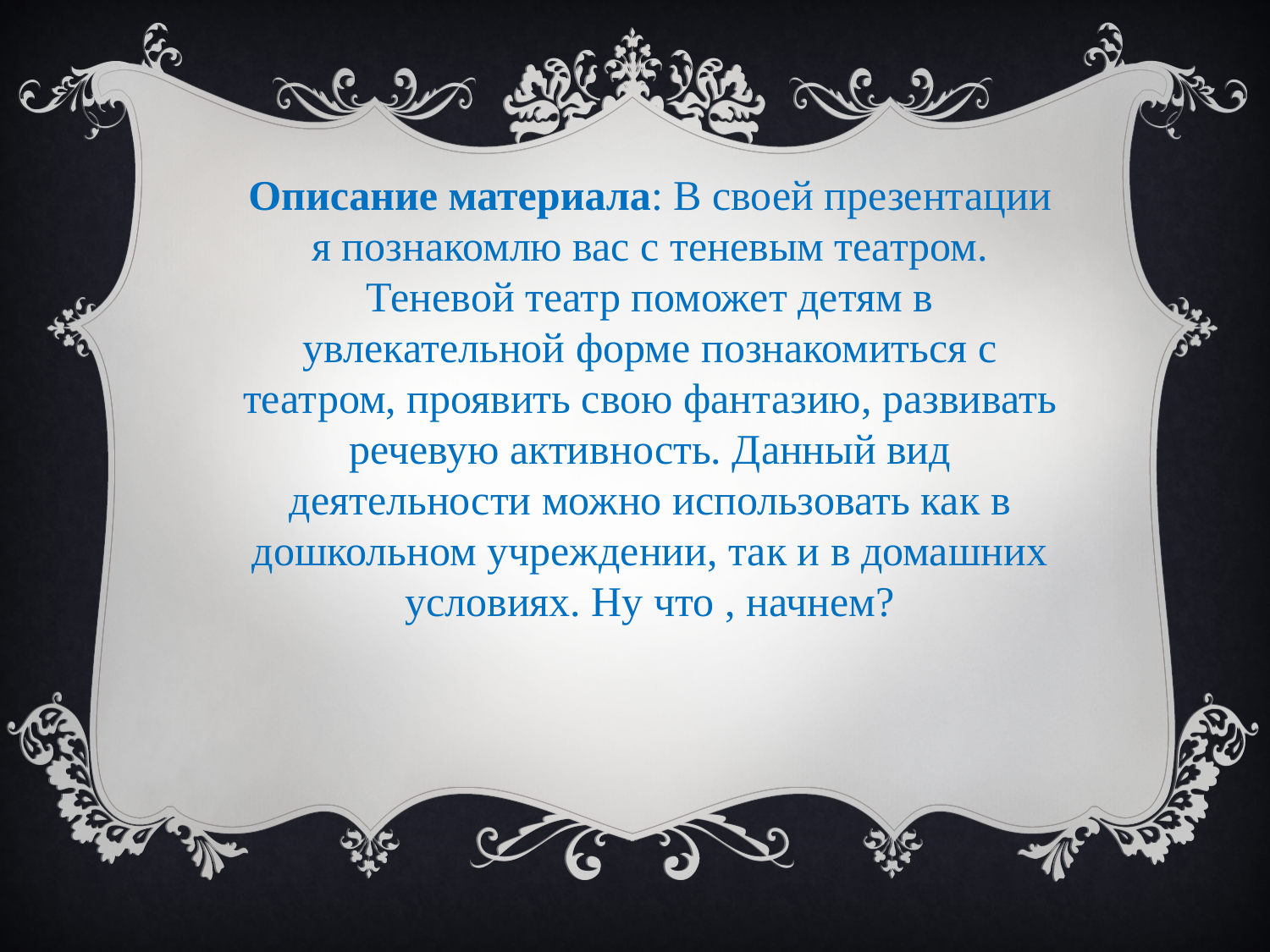

Описание материала: В своей презентации я познакомлю вас с теневым театром. Теневой театр поможет детям в увлекательной форме познакомиться с театром, проявить свою фантазию, развивать речевую активность. Данный вид деятельности можно использовать как в дошкольном учреждении, так и в домашних условиях. Ну что , начнем?